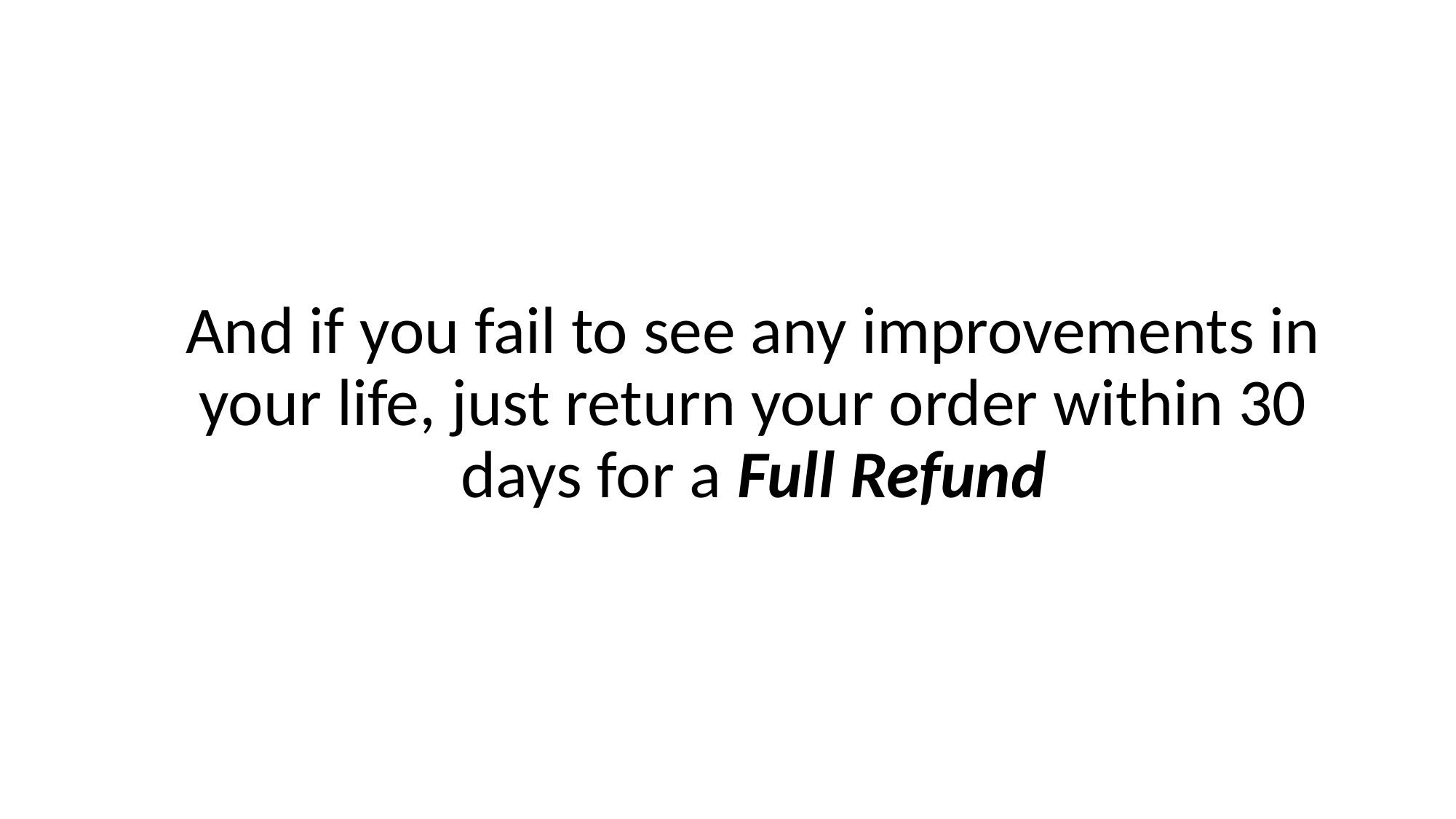

And if you fail to see any improvements in your life, just return your order within 30 days for a Full Refund